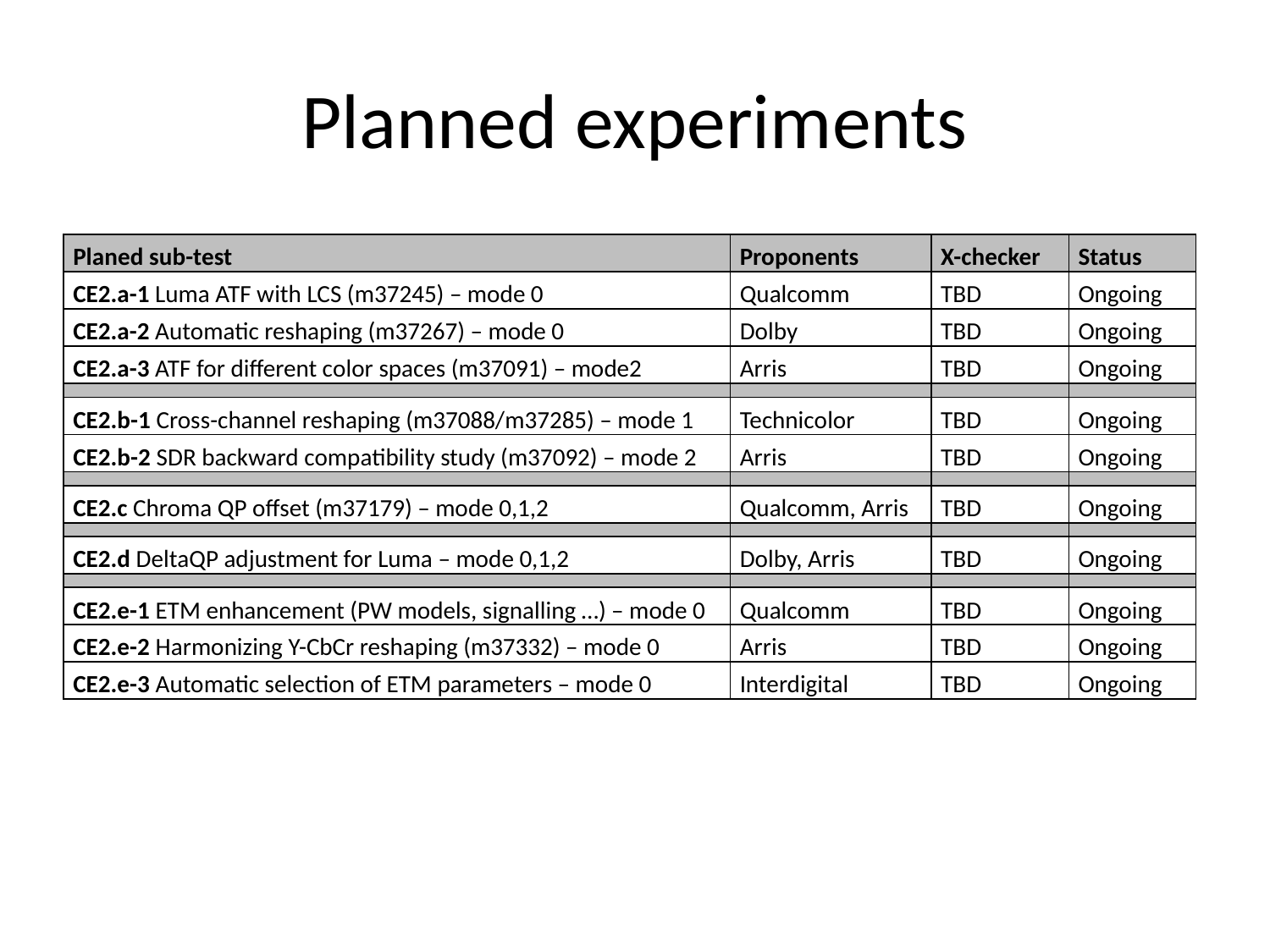

# Planned experiments
| Planed sub-test | Proponents | X-checker | Status |
| --- | --- | --- | --- |
| CE2.a-1 Luma ATF with LCS (m37245) – mode 0 | Qualcomm | TBD | Ongoing |
| CE2.a-2 Automatic reshaping (m37267) – mode 0 | Dolby | TBD | Ongoing |
| CE2.a-3 ATF for different color spaces (m37091) – mode2 | Arris | TBD | Ongoing |
|  |  |  |  |
| CE2.b-1 Cross-channel reshaping (m37088/m37285) – mode 1 | Technicolor | TBD | Ongoing |
| CE2.b-2 SDR backward compatibility study (m37092) – mode 2 | Arris | TBD | Ongoing |
|  |  |  |  |
| CE2.c Chroma QP offset (m37179) – mode 0,1,2 | Qualcomm, Arris | TBD | Ongoing |
|  |  |  |  |
| CE2.d DeltaQP adjustment for Luma – mode 0,1,2 | Dolby, Arris | TBD | Ongoing |
|  |  |  |  |
| CE2.e-1 ETM enhancement (PW models, signalling …) – mode 0 | Qualcomm | TBD | Ongoing |
| CE2.e-2 Harmonizing Y-CbCr reshaping (m37332) – mode 0 | Arris | TBD | Ongoing |
| CE2.e-3 Automatic selection of ETM parameters – mode 0 | Interdigital | TBD | Ongoing |